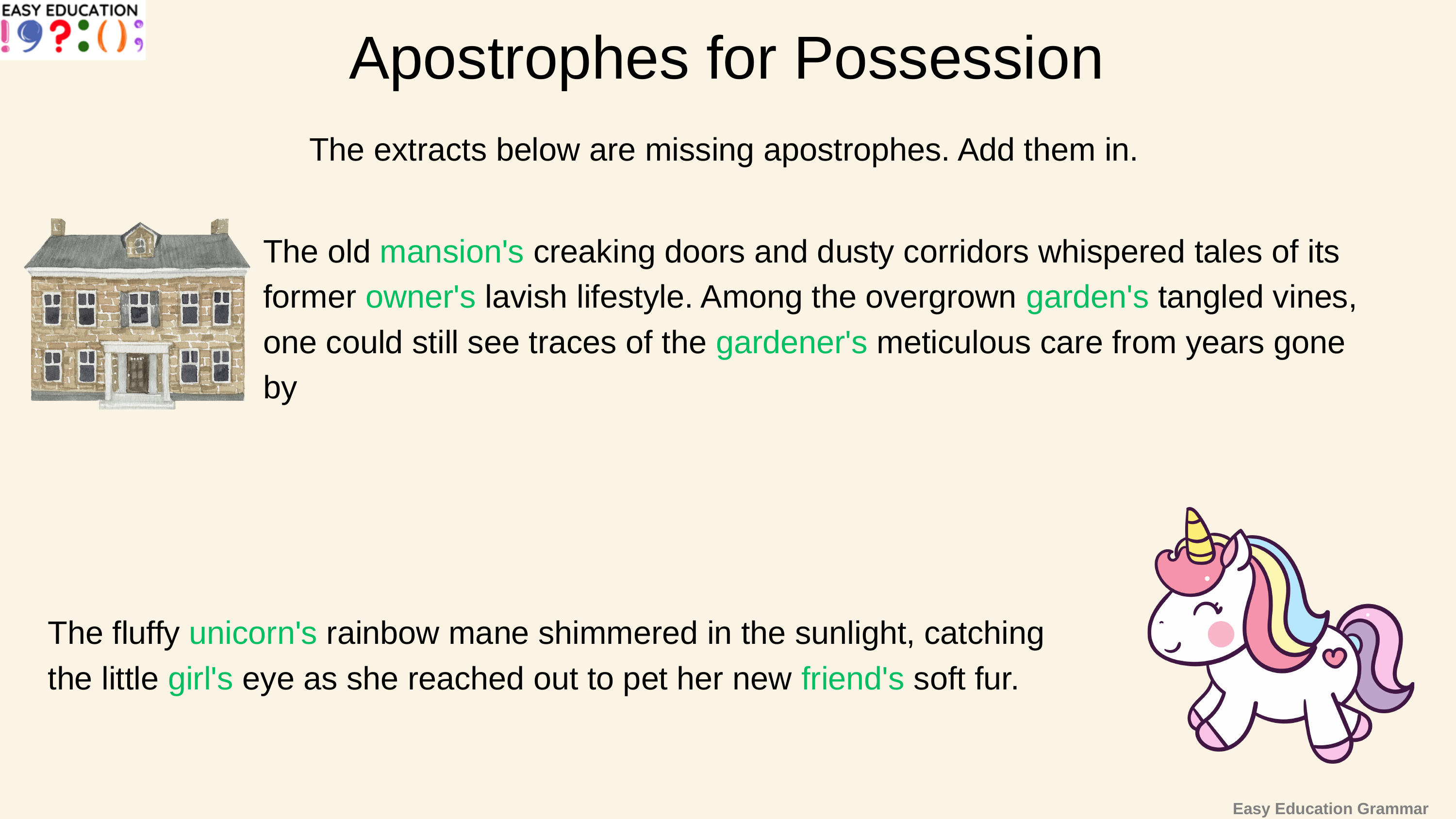

Apostrophes for Possession
The extracts below are missing apostrophes. Add them in.

The old mansion's creaking doors and dusty corridors whispered tales of its former owner's lavish lifestyle. Among the overgrown garden's tangled vines, one could still see traces of the gardener's meticulous care from years gone by

The fluffy unicorn's rainbow mane shimmered in the sunlight, catching the little girl's eye as she reached out to pet her new friend's soft fur.